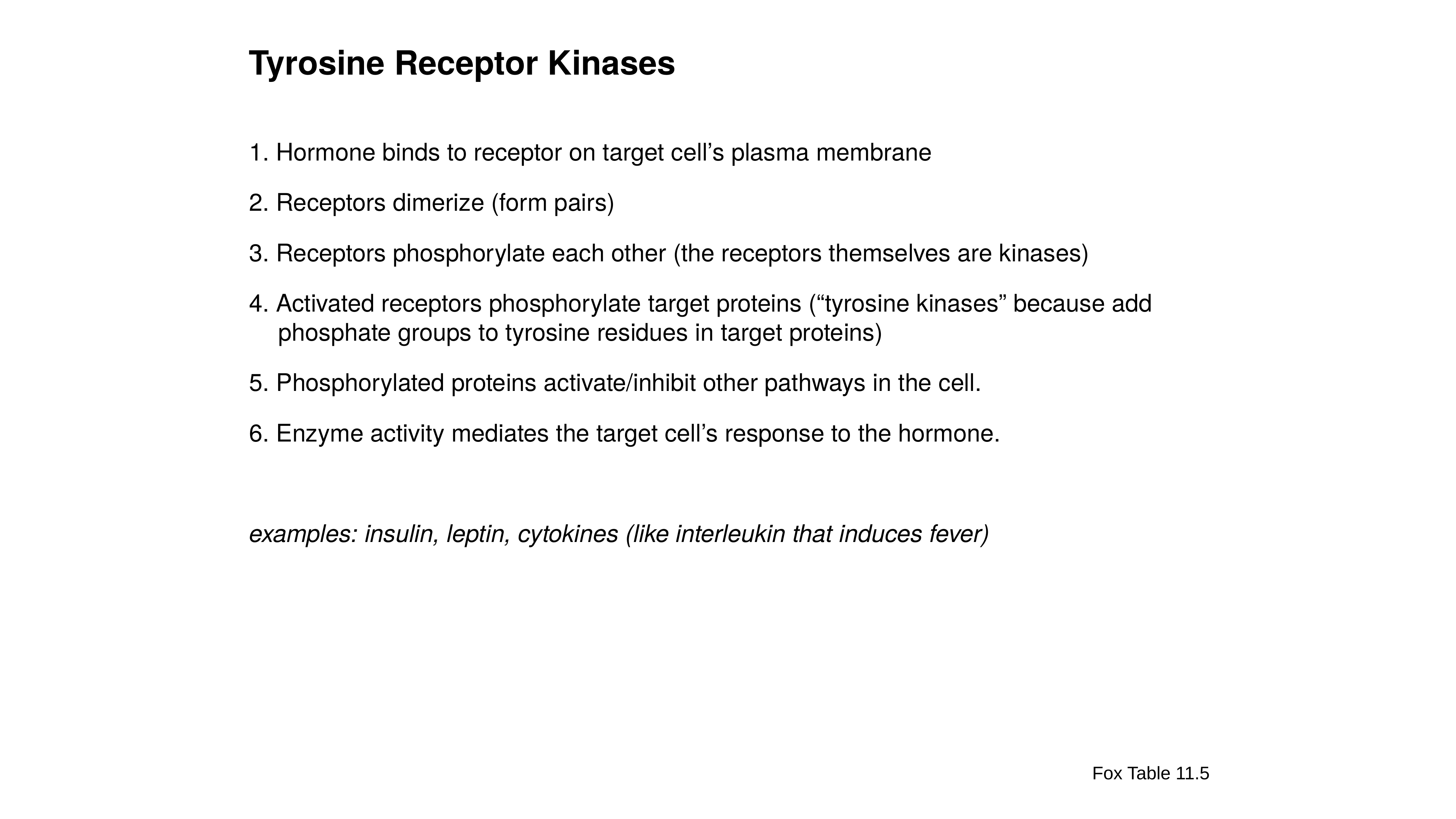

Tyrosine Receptor Kinases
1. Hormone binds to receptor on target cell’s plasma membrane
2. Receptors dimerize (form pairs)
3. Receptors phosphorylate each other (the receptors themselves are kinases)
4. Activated receptors phosphorylate target proteins (“tyrosine kinases” because add phosphate groups to tyrosine residues in target proteins)
5. Phosphorylated proteins activate/inhibit other pathways in the cell.
6. Enzyme activity mediates the target cell’s response to the hormone.

examples: insulin, leptin, cytokines (like interleukin that induces fever)
Fox Table 11.5